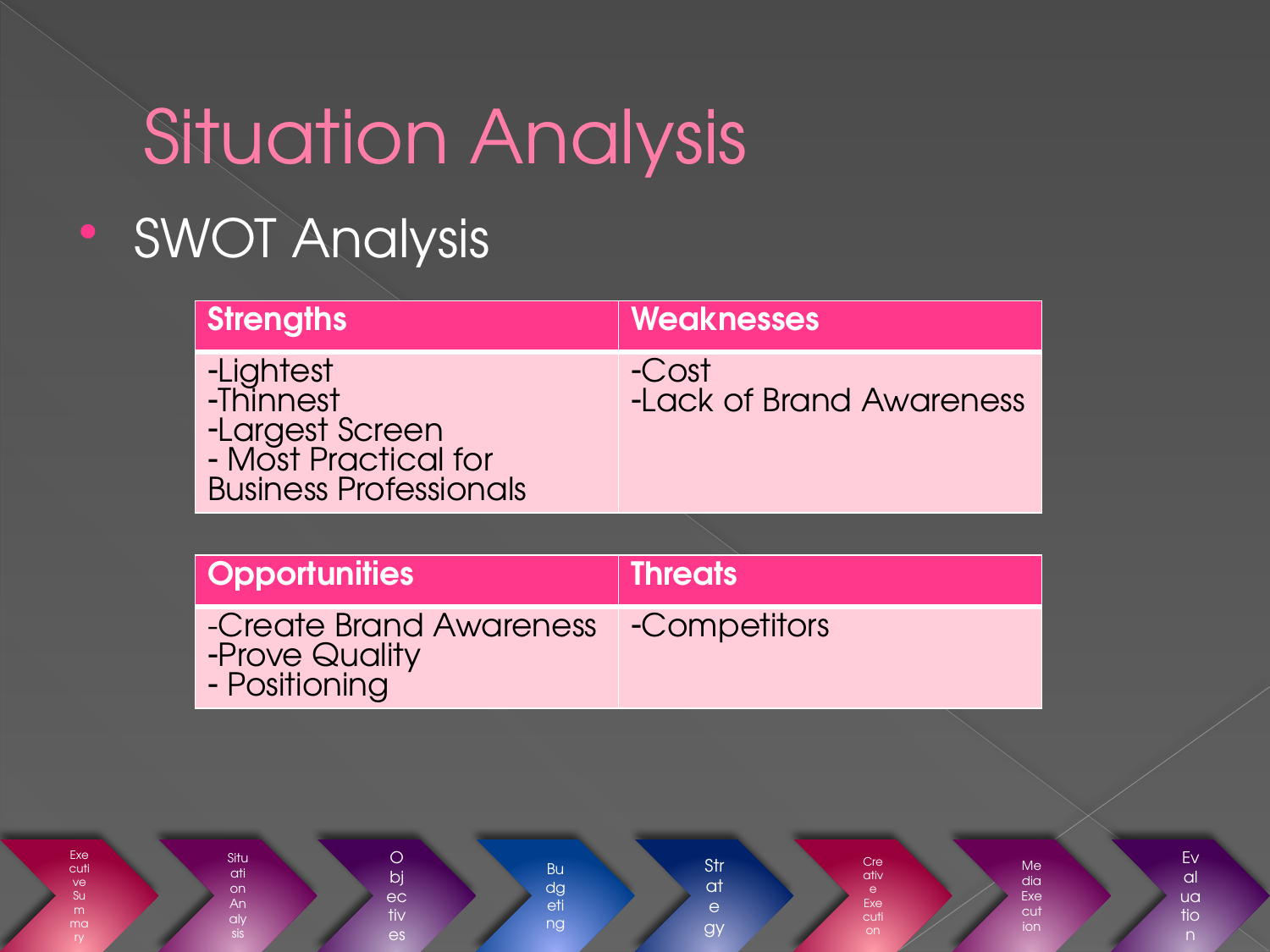

# Situation Analysis
SWOT Analysis

| Strengths | Weaknesses |
| --- | --- |
| Lightest Thinnest Largest Screen Most Practical for Business Professionals | Cost Lack of Brand Awareness |
| Opportunities | Threats |
| --- | --- |
| -Create Brand Awareness Prove Quality Positioning | Competitors |
Executive Summary
Situation Analysis
Objectives
Budgeting
Strategy
Creative Execution
Media Execution
Evaluation

Situation Analysis